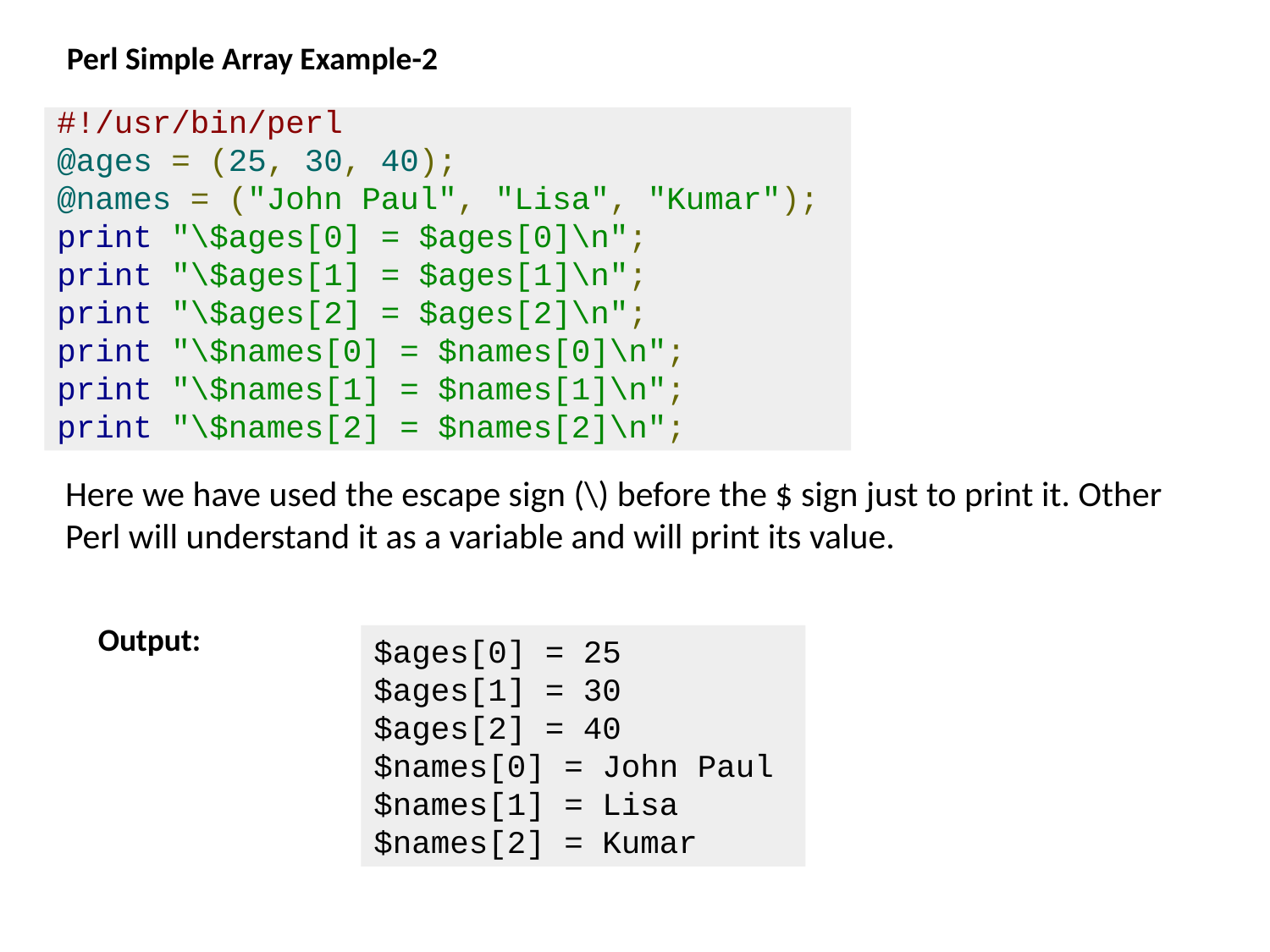

Perl Simple Array Example-2
#!/usr/bin/perl
@ages = (25, 30, 40);
@names = ("John Paul", "Lisa", "Kumar");
print "\$ages[0] = $ages[0]\n";
print "\$ages[1] = $ages[1]\n";
print "\$ages[2] = $ages[2]\n";
print "\$names[0] = $names[0]\n";
print "\$names[1] = $names[1]\n";
print "\$names[2] = $names[2]\n";
Here we have used the escape sign (\) before the $ sign just to print it. Other Perl will understand it as a variable and will print its value.
Output:
$ages[0] = 25
$ages[1] = 30
$ages[2] = 40
$names[0] = John Paul
$names[1] = Lisa
$names[2] = Kumar